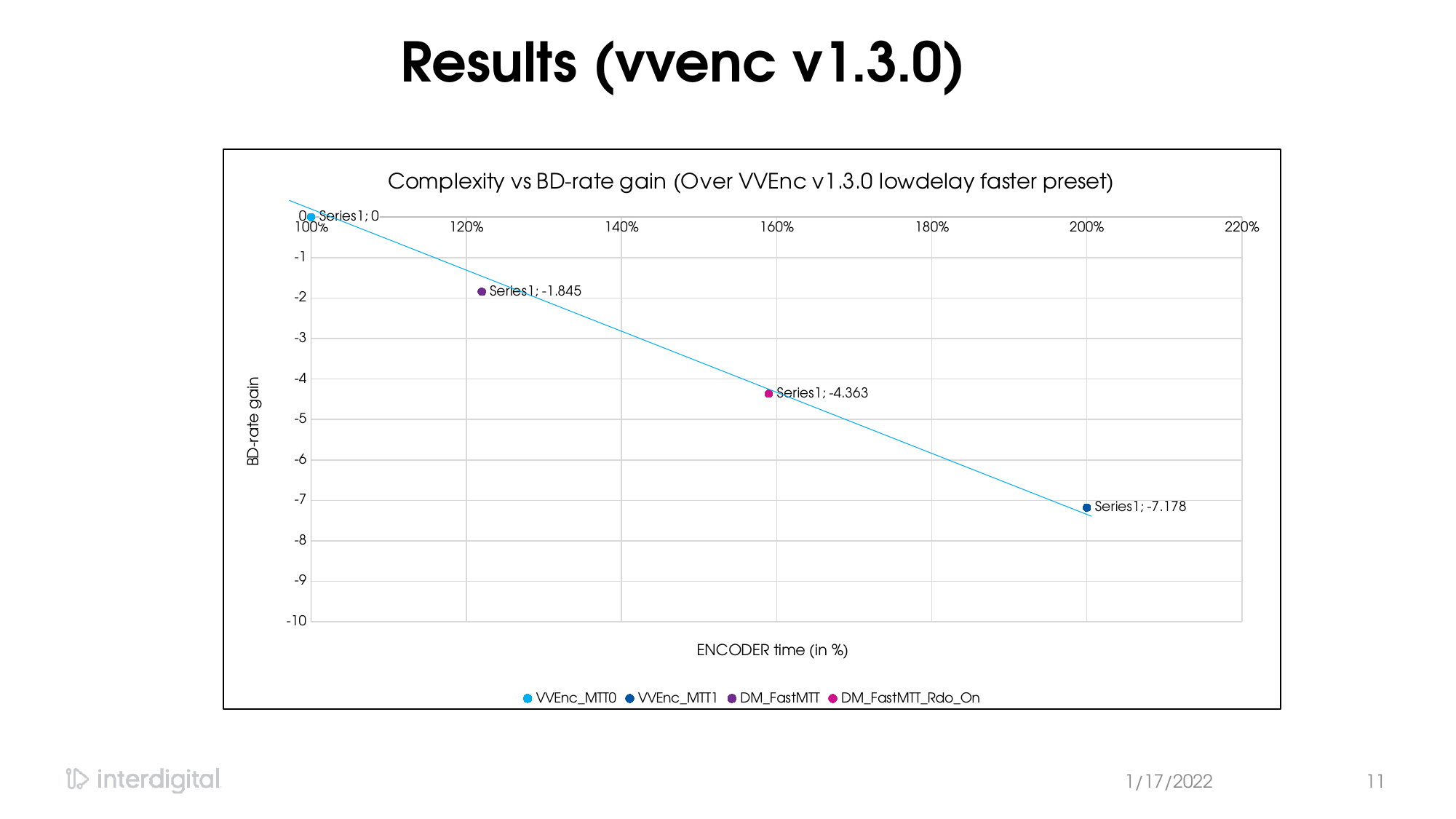

# Results (vvenc v1.3.0)

### Chart: Complexity vs BD-rate gain (Over VVEnc v1.3.0 lowdelay faster preset)

| Category | VVEnc_MTT0 | VVEnc_MTT1 | DM_FastMTT | DM_FastMTT_Rdo_On |
|---|---|---|---|---|
1/17/2022
11